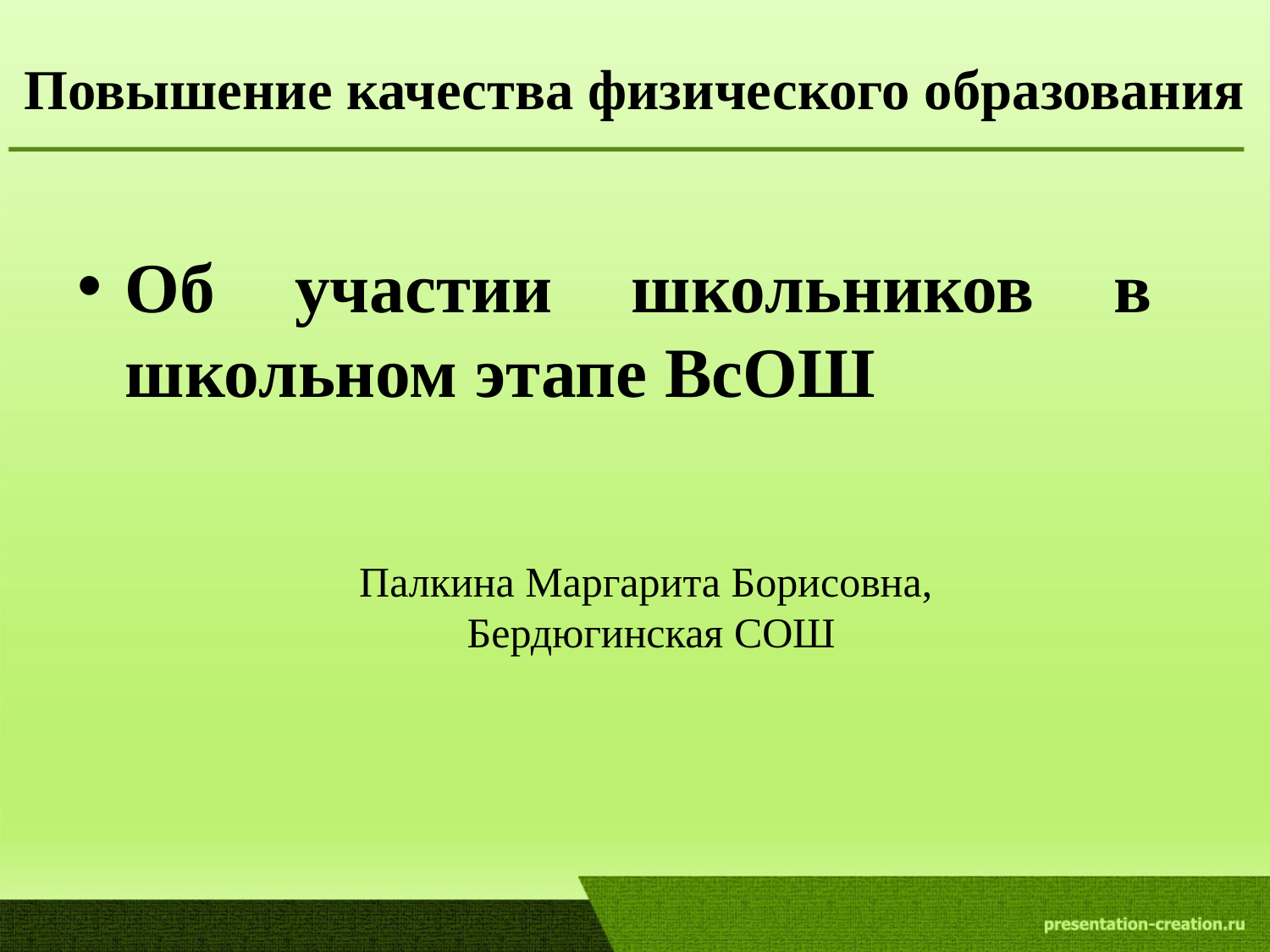

# Повышение качества физического образования
Об участии школьников в школьном этапе ВсОШ
Палкина Маргарита Борисовна,
Бердюгинская СОШ